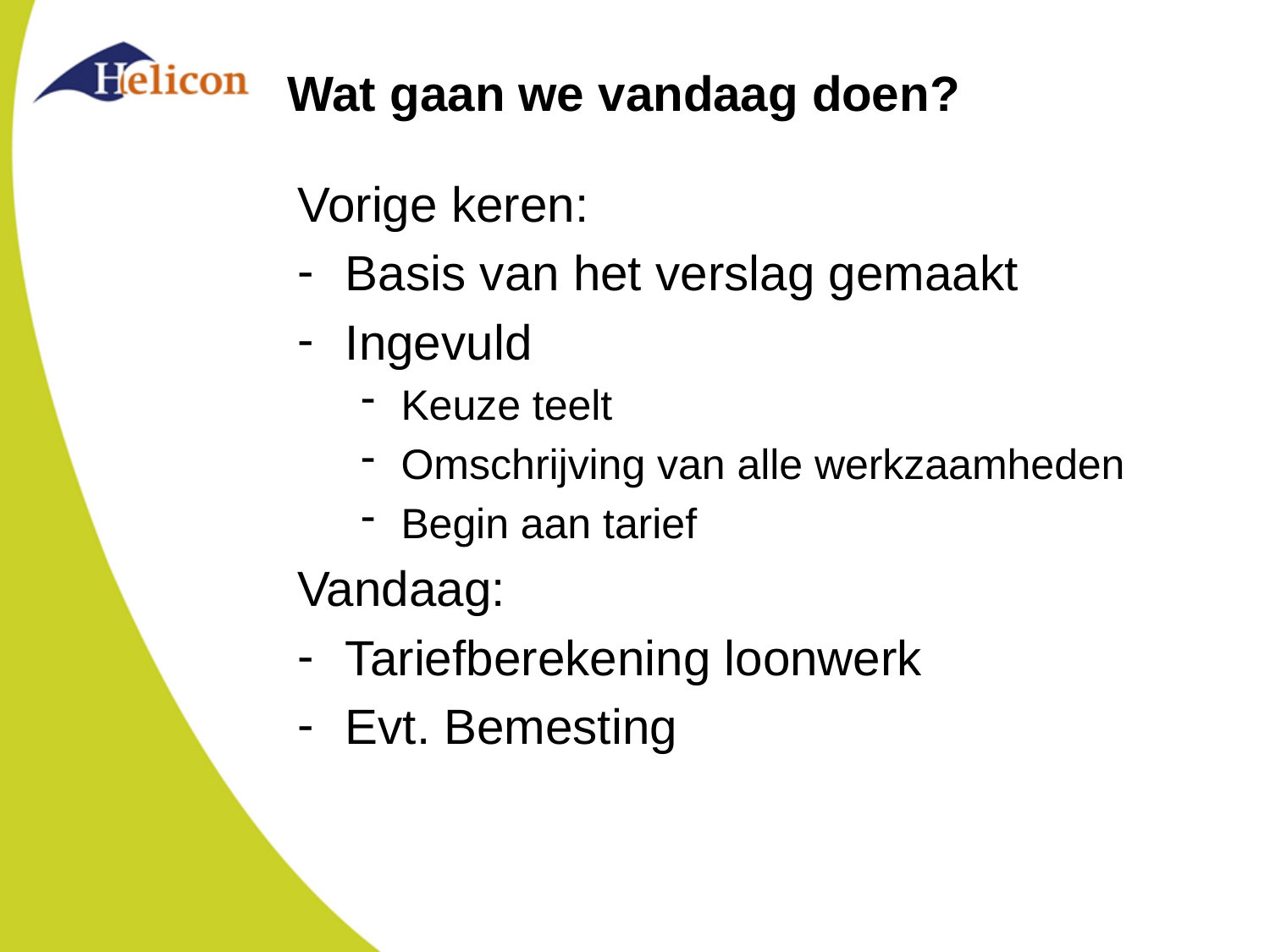

# Wat gaan we vandaag doen?
Vorige keren:
Basis van het verslag gemaakt
Ingevuld
Keuze teelt
Omschrijving van alle werkzaamheden
Begin aan tarief
Vandaag:
Tariefberekening loonwerk
Evt. Bemesting